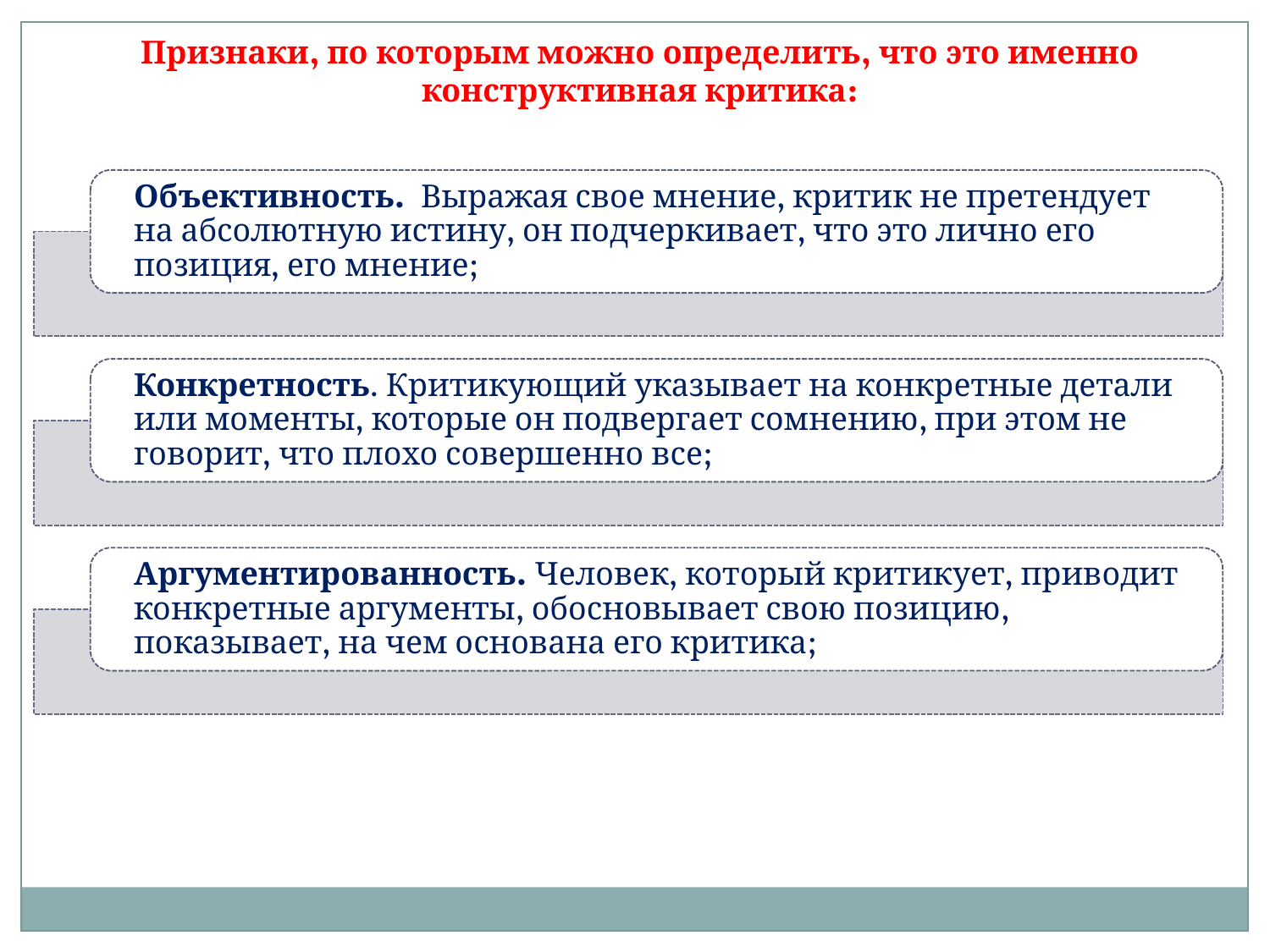

Признаки, по которым можно определить, что это именно конструктивная критика:

Объективность.  Выражая свое мнение, критик не претендует на абсолютную истину, он подчеркивает, что это лично его позиция, его мнение;

Конкретность. Критикующий указывает на конкретные детали или моменты, которые он подвергает сомнению, при этом не говорит, что плохо совершенно все;
Аргументированность. Человек, который критикует, приводит конкретные аргументы, обосновывает свою позицию, показывает, на чем основана его критика;